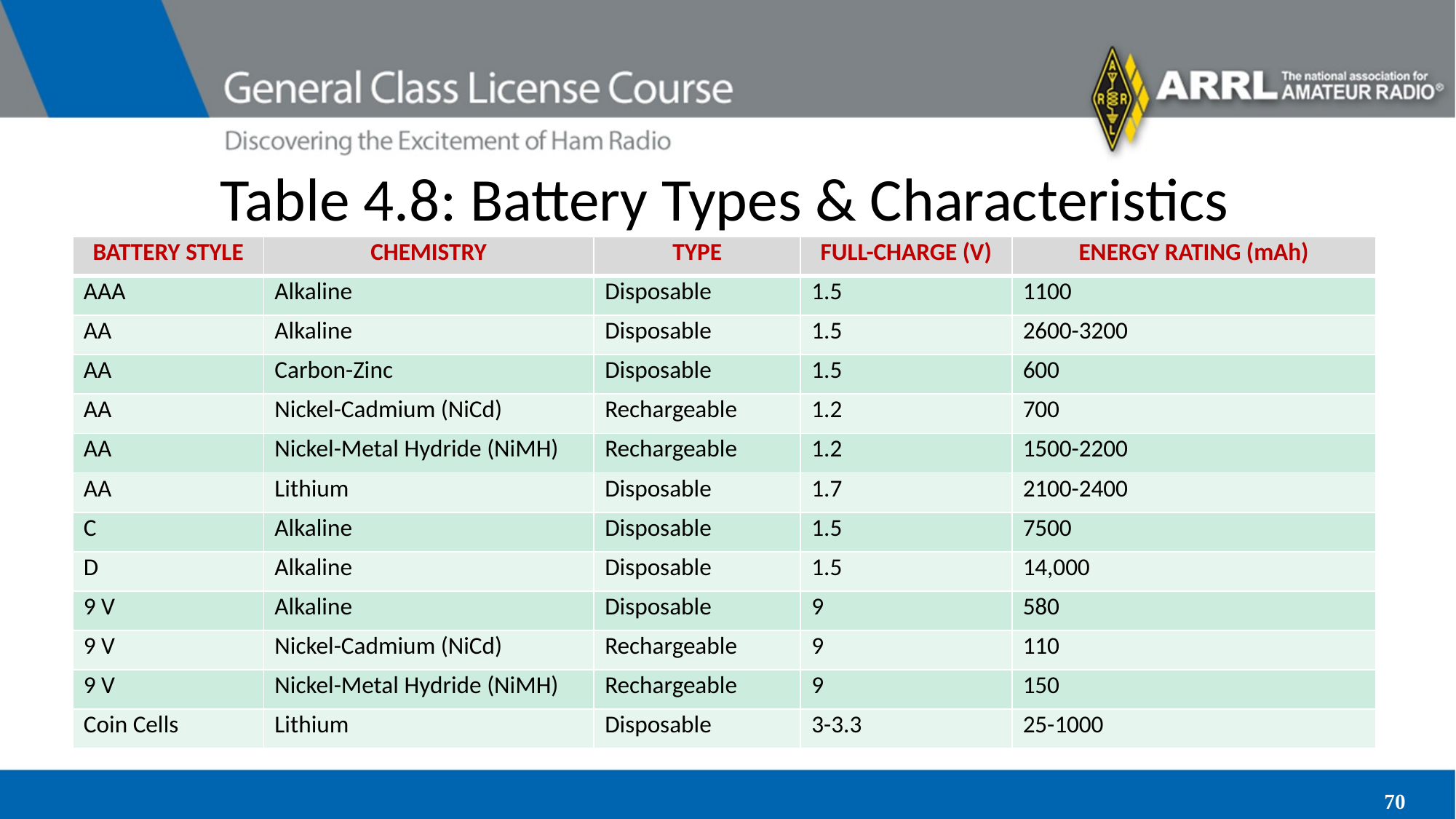

# Table 4.8: Battery Types & Characteristics
| BATTERY STYLE | CHEMISTRY | TYPE | FULL-CHARGE (V) | ENERGY RATING (mAh) |
| --- | --- | --- | --- | --- |
| AAA | Alkaline | Disposable | 1.5 | 1100 |
| AA | Alkaline | Disposable | 1.5 | 2600-3200 |
| AA | Carbon-Zinc | Disposable | 1.5 | 600 |
| AA | Nickel-Cadmium (NiCd) | Rechargeable | 1.2 | 700 |
| AA | Nickel-Metal Hydride (NiMH) | Rechargeable | 1.2 | 1500-2200 |
| AA | Lithium | Disposable | 1.7 | 2100-2400 |
| C | Alkaline | Disposable | 1.5 | 7500 |
| D | Alkaline | Disposable | 1.5 | 14,000 |
| 9 V | Alkaline | Disposable | 9 | 580 |
| 9 V | Nickel-Cadmium (NiCd) | Rechargeable | 9 | 110 |
| 9 V | Nickel-Metal Hydride (NiMH) | Rechargeable | 9 | 150 |
| Coin Cells | Lithium | Disposable | 3-3.3 | 25-1000 |